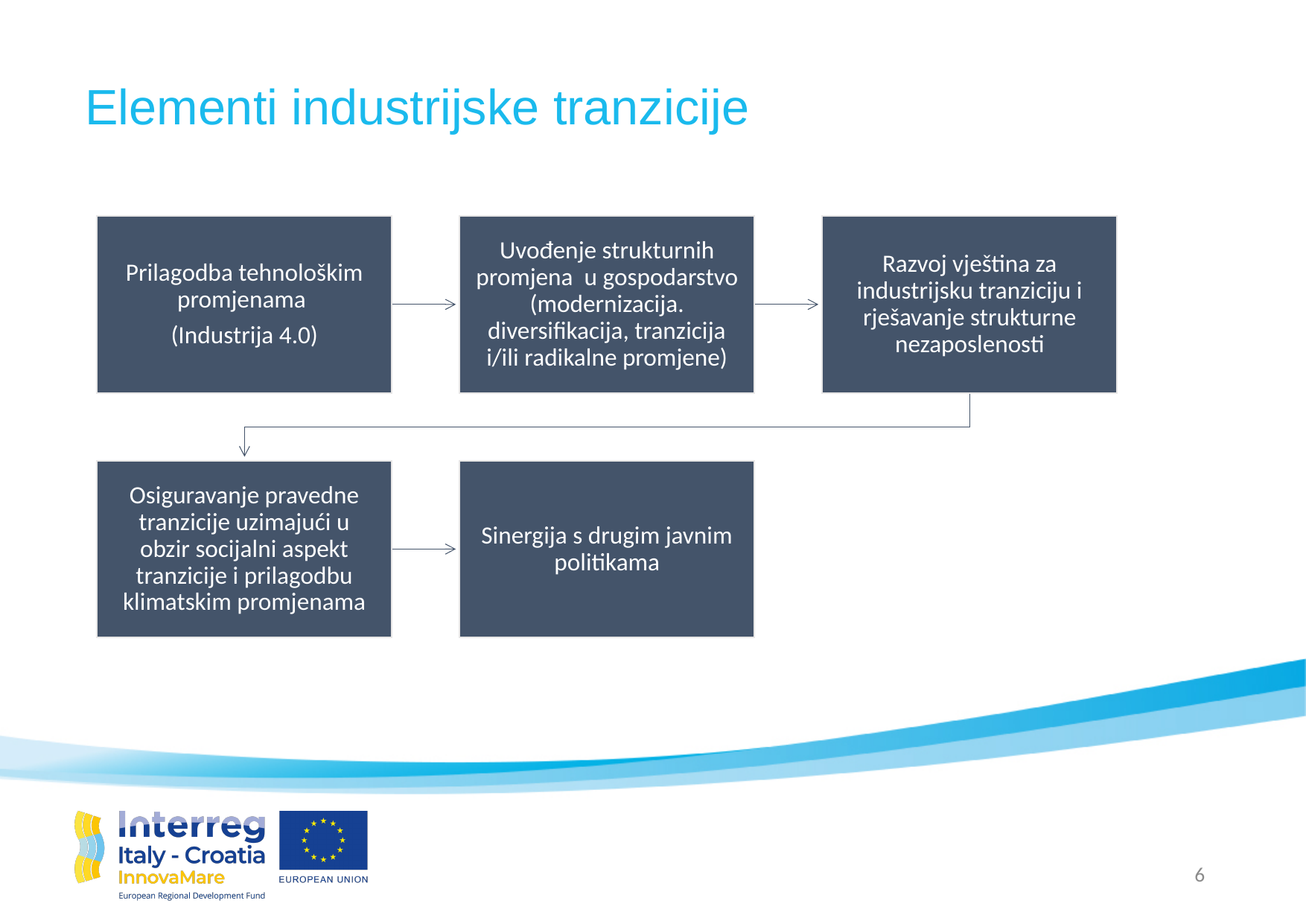

# Elementi industrijske tranzicije

Prilagodba tehnološkim promjenama
(Industrija 4.0)

Uvođenje strukturnih promjena  u gospodarstvo (modernizacija. diversifikacija, tranzicija i/ili radikalne promjene)

Razvoj vještina za industrijsku tranziciju i rješavanje strukturne nezaposlenosti

Osiguravanje pravedne tranzicije uzimajući u obzir socijalni aspekt tranzicije i prilagodbu klimatskim promjenama
Sinergija s drugim javnim politikama
6